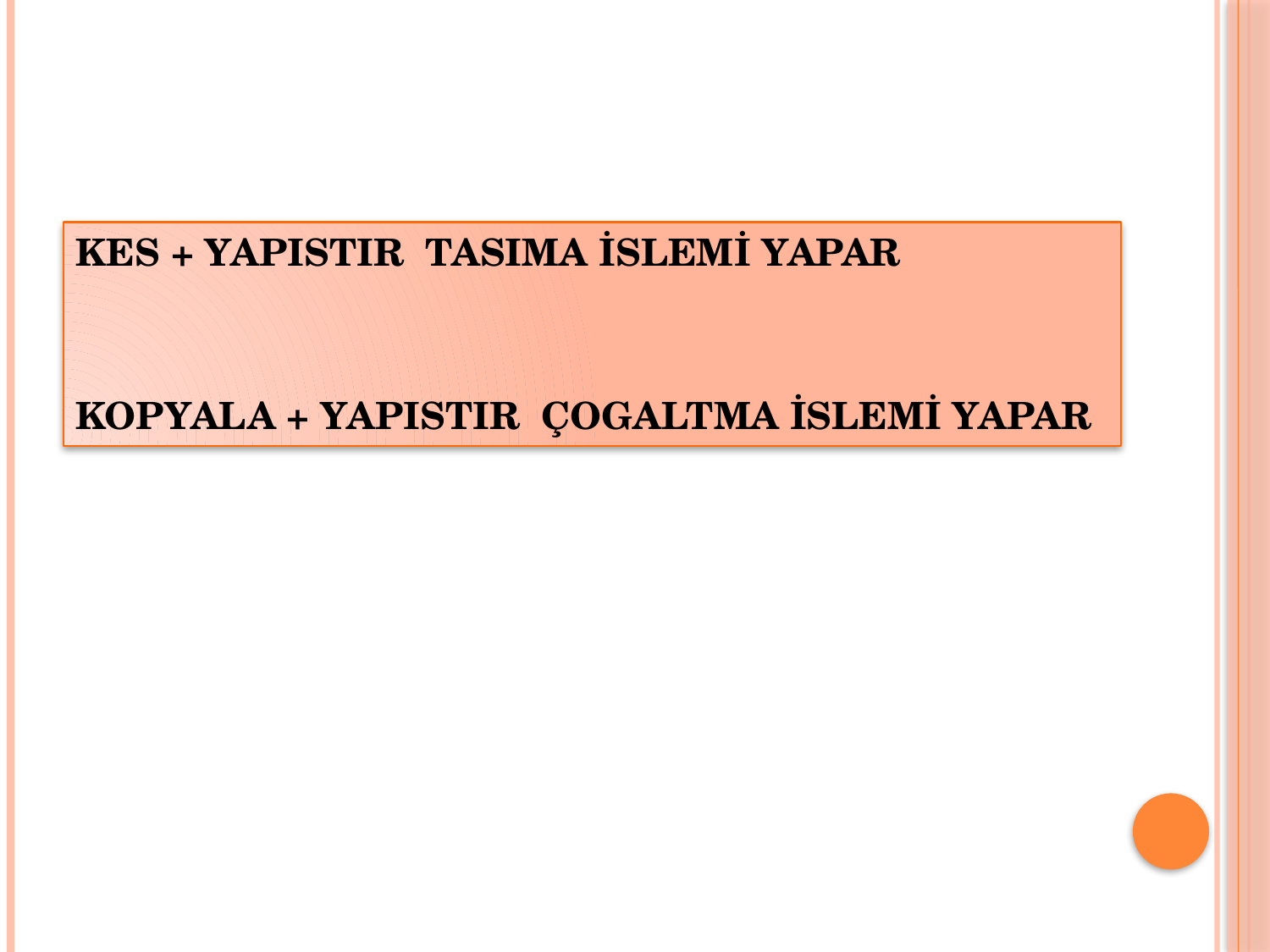

KES + YAPISTIR  TASIMA İSLEMİ YAPAR

KOPYALA + YAPISTIR  ÇOGALTMA İSLEMİ YAPAR